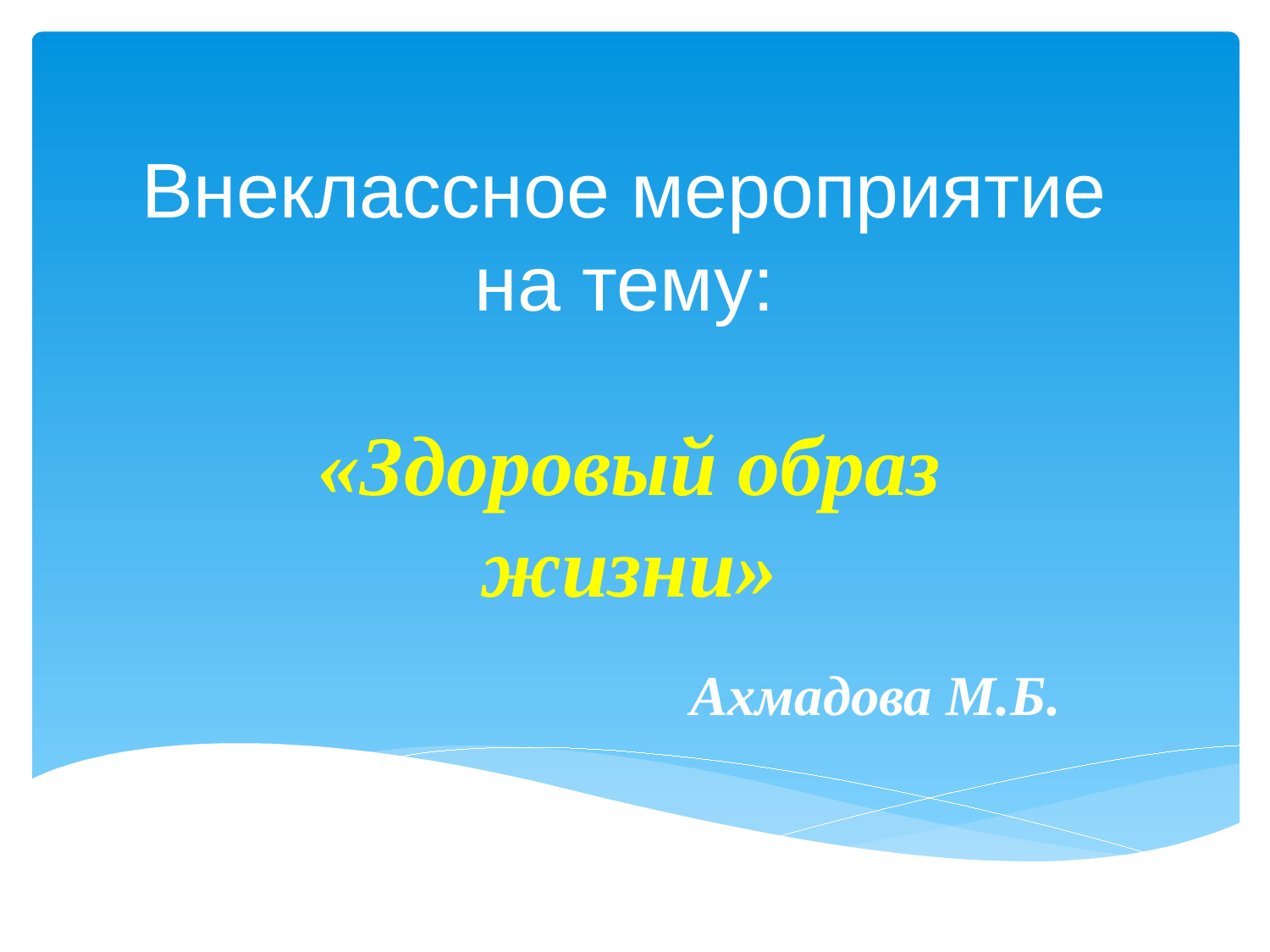

# Внеклассное мероприятие на тему:

«Здоровый образ жизни»
                       Ахмадова М.Б.